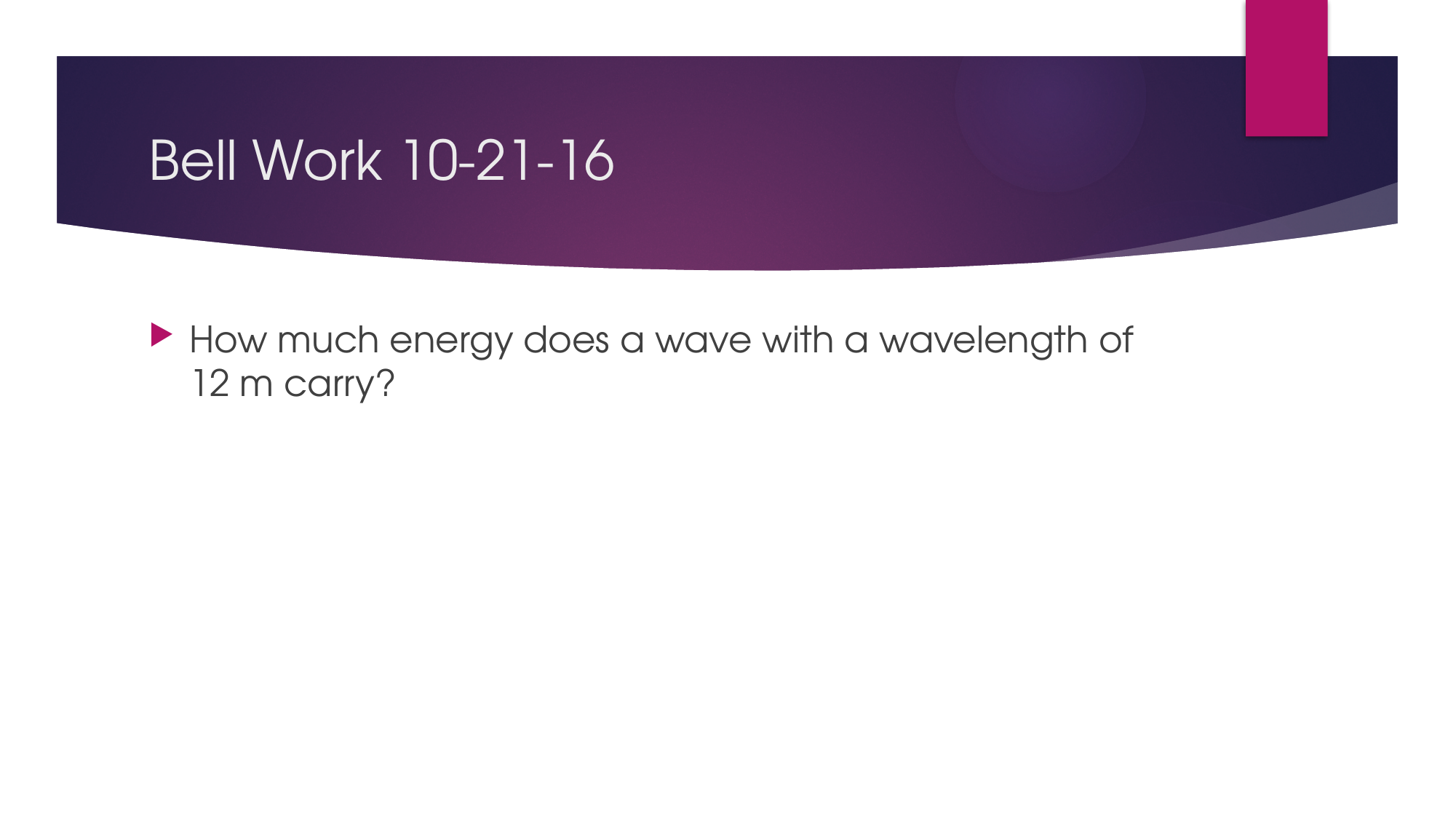

# Bell Work 10-21-16
How much energy does a wave with a wavelength of 12 m carry?